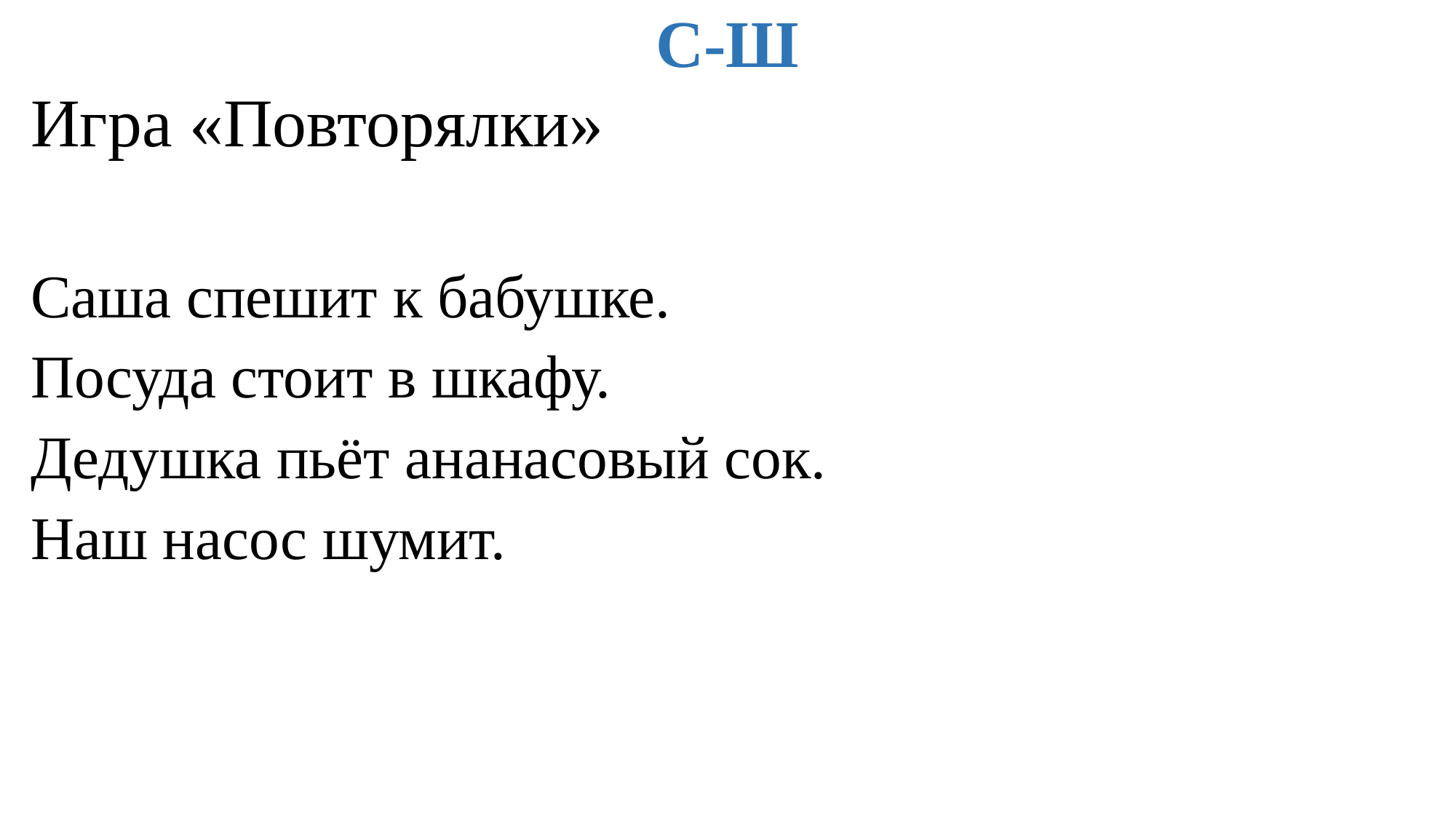

# С-Ш
Игра «Повторялки»

Саша спешит к бабушке.
Посуда стоит в шкафу.
Дедушка пьёт ананасовый сок.
Наш насос шумит.